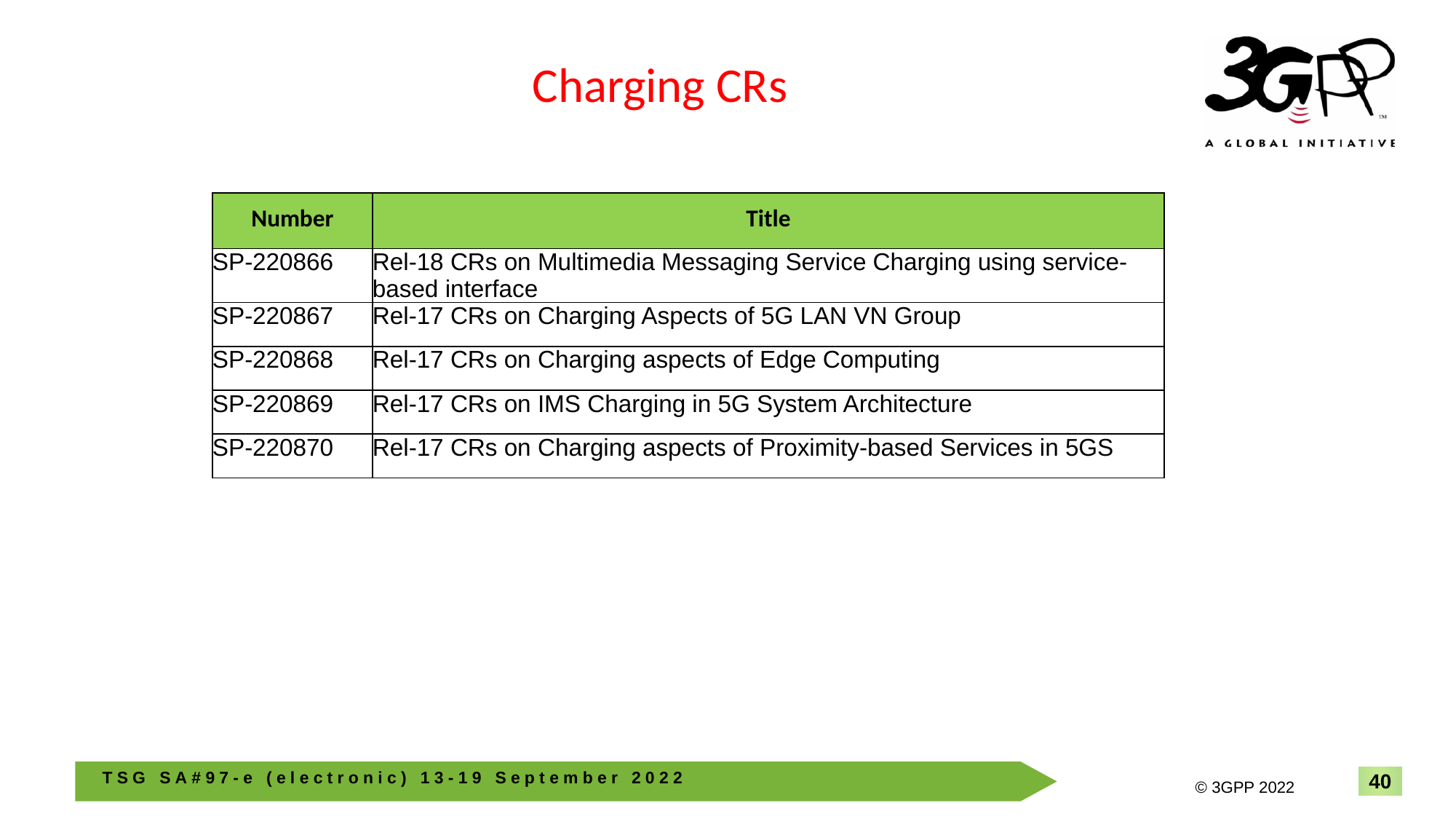

Charging CRs

| Number | Title |
| --- | --- |
| SP-220866 | Rel-18 CRs on Multimedia Messaging Service Charging using service-based interface |
| SP-220867 | Rel-17 CRs on Charging Aspects of 5G LAN VN Group |
| SP-220868 | Rel-17 CRs on Charging aspects of Edge Computing |
| SP-220869 | Rel-17 CRs on IMS Charging in 5G System Architecture |
| SP-220870 | Rel-17 CRs on Charging aspects of Proximity-based Services in 5GS |